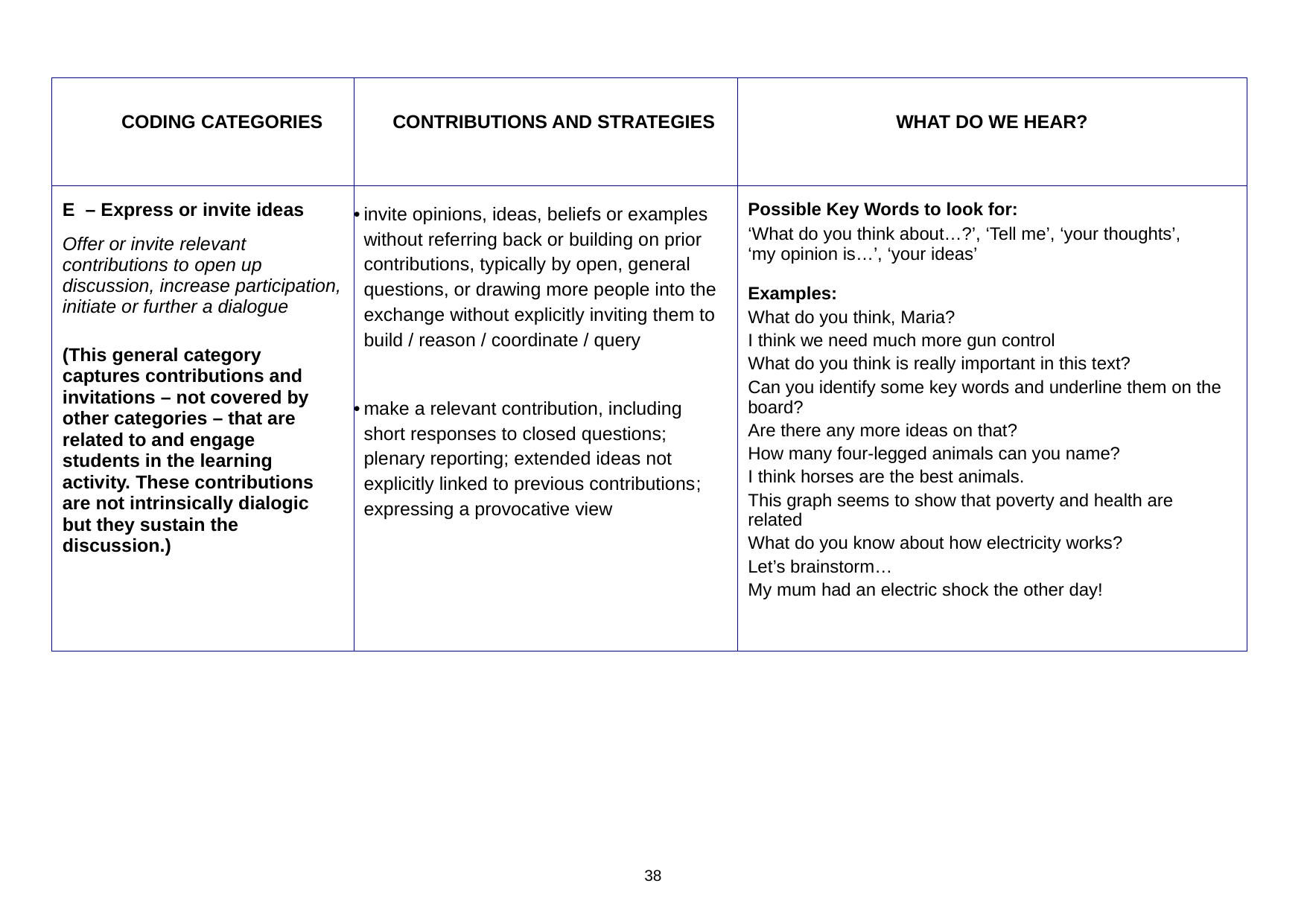

| CODING CATEGORIES | CONTRIBUTIONS AND STRATEGIES | WHAT DO WE HEAR? |
| --- | --- | --- |
| E – Express or invite ideas Offer or invite relevant contributions to open up discussion, increase participation, initiate or further a dialogue (This general category captures contributions and invitations – not covered by other categories – that are related to and engage students in the learning activity. These contributions are not intrinsically dialogic but they sustain the discussion.) | invite opinions, ideas, beliefs or examples without referring back or building on prior contributions, typically by open, general questions, or drawing more people into the exchange without explicitly inviting them to build / reason / coordinate / query make a relevant contribution, including short responses to closed questions; plenary reporting; extended ideas not explicitly linked to previous contributions; expressing a provocative view | Possible Key Words to look for: ‘What do you think about…?’, ‘Tell me’, ‘your thoughts’, ‘my opinion is…’, ‘your ideas’ Examples: What do you think, Maria? I think we need much more gun control What do you think is really important in this text? Can you identify some key words and underline them on the board? Are there any more ideas on that? How many four-legged animals can you name? I think horses are the best animals. This graph seems to show that poverty and health are related What do you know about how electricity works? Let’s brainstorm… My mum had an electric shock the other day! |
38